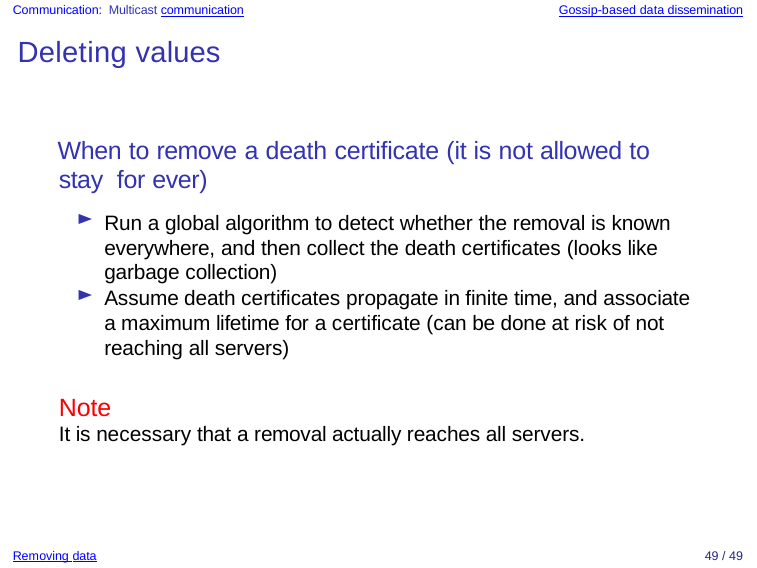

Communication: Multicast communication
Gossip-based data dissemination
Deleting values

When to remove a death certificate (it is not allowed to stay  for ever)
Run a global algorithm to detect whether the removal is known  everywhere, and then collect the death certificates (looks like  garbage collection)
Assume death certificates propagate in finite time, and associate  a maximum lifetime for a certificate (can be done at risk of not  reaching all servers)

Note
It is necessary that a removal actually reaches all servers.
Removing data
49 / 49